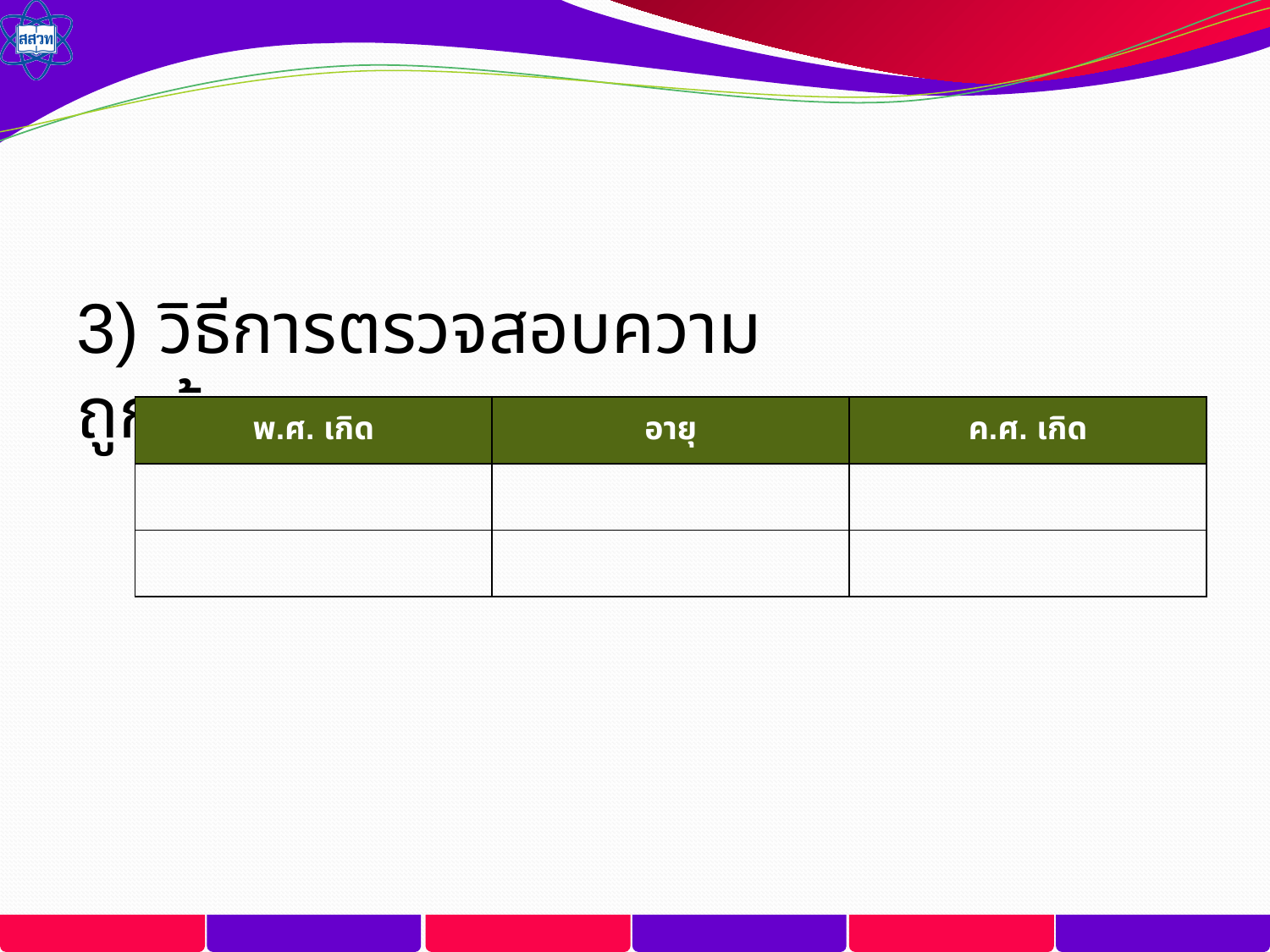

3) วิธีการตรวจสอบความถูกต้อง
| พ.ศ. เกิด | อายุ | ค.ศ. เกิด |
| --- | --- | --- |
|  |  |  |
|  |  |  |